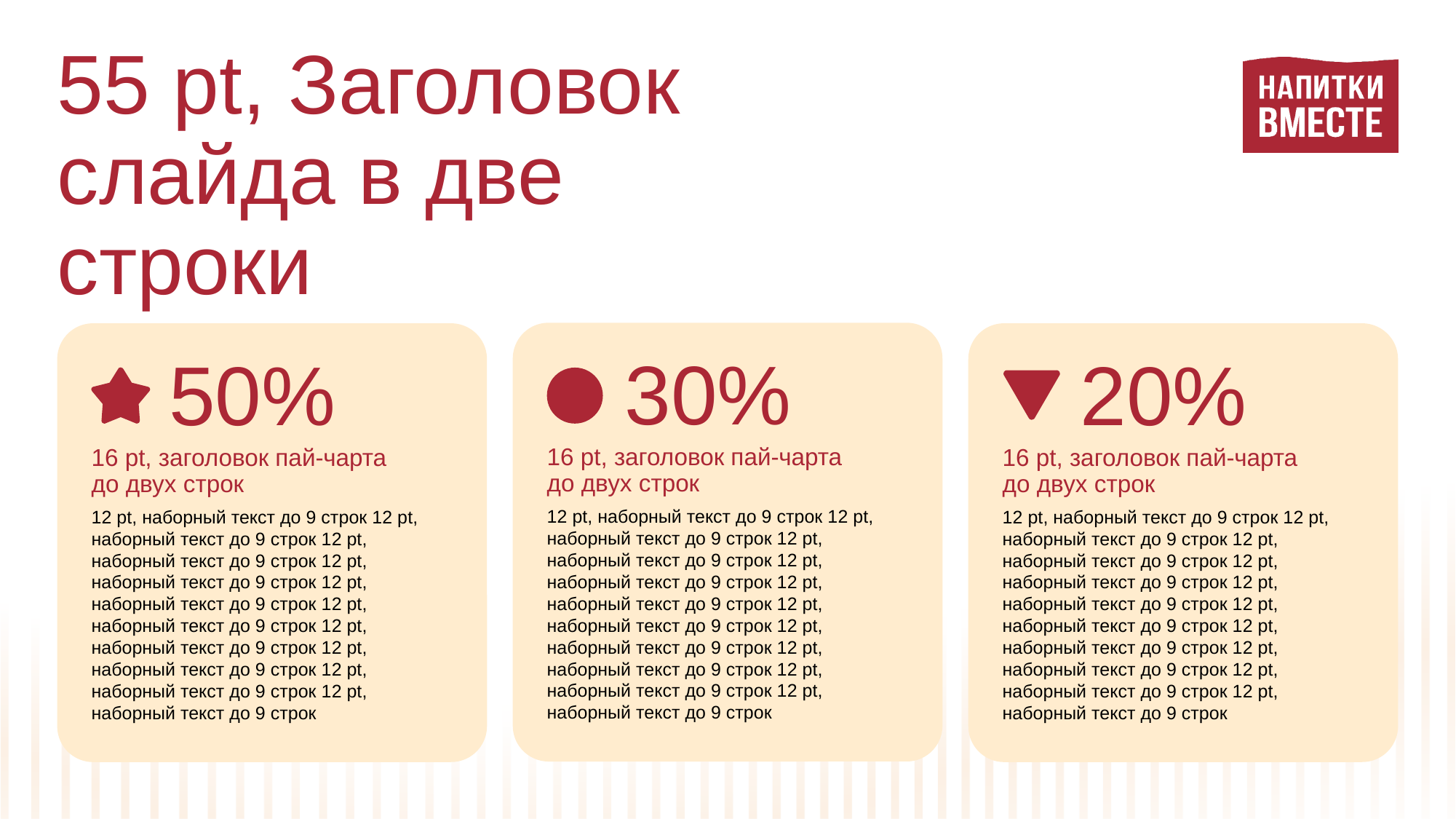

55 pt, Заголовок слайда в две строки
30%
50%
20%
16 pt, заголовок пай-чарта
до двух строк
16 pt, заголовок пай-чарта
до двух строк
16 pt, заголовок пай-чарта
до двух строк
12 pt, наборный текст до 9 строк 12 pt, наборный текст до 9 строк 12 pt, наборный текст до 9 строк 12 pt, наборный текст до 9 строк 12 pt, наборный текст до 9 строк 12 pt, наборный текст до 9 строк 12 pt, наборный текст до 9 строк 12 pt, наборный текст до 9 строк 12 pt, наборный текст до 9 строк 12 pt, наборный текст до 9 строк
12 pt, наборный текст до 9 строк 12 pt, наборный текст до 9 строк 12 pt, наборный текст до 9 строк 12 pt, наборный текст до 9 строк 12 pt, наборный текст до 9 строк 12 pt, наборный текст до 9 строк 12 pt, наборный текст до 9 строк 12 pt, наборный текст до 9 строк 12 pt, наборный текст до 9 строк 12 pt, наборный текст до 9 строк
12 pt, наборный текст до 9 строк 12 pt, наборный текст до 9 строк 12 pt, наборный текст до 9 строк 12 pt, наборный текст до 9 строк 12 pt, наборный текст до 9 строк 12 pt, наборный текст до 9 строк 12 pt, наборный текст до 9 строк 12 pt, наборный текст до 9 строк 12 pt, наборный текст до 9 строк 12 pt, наборный текст до 9 строк